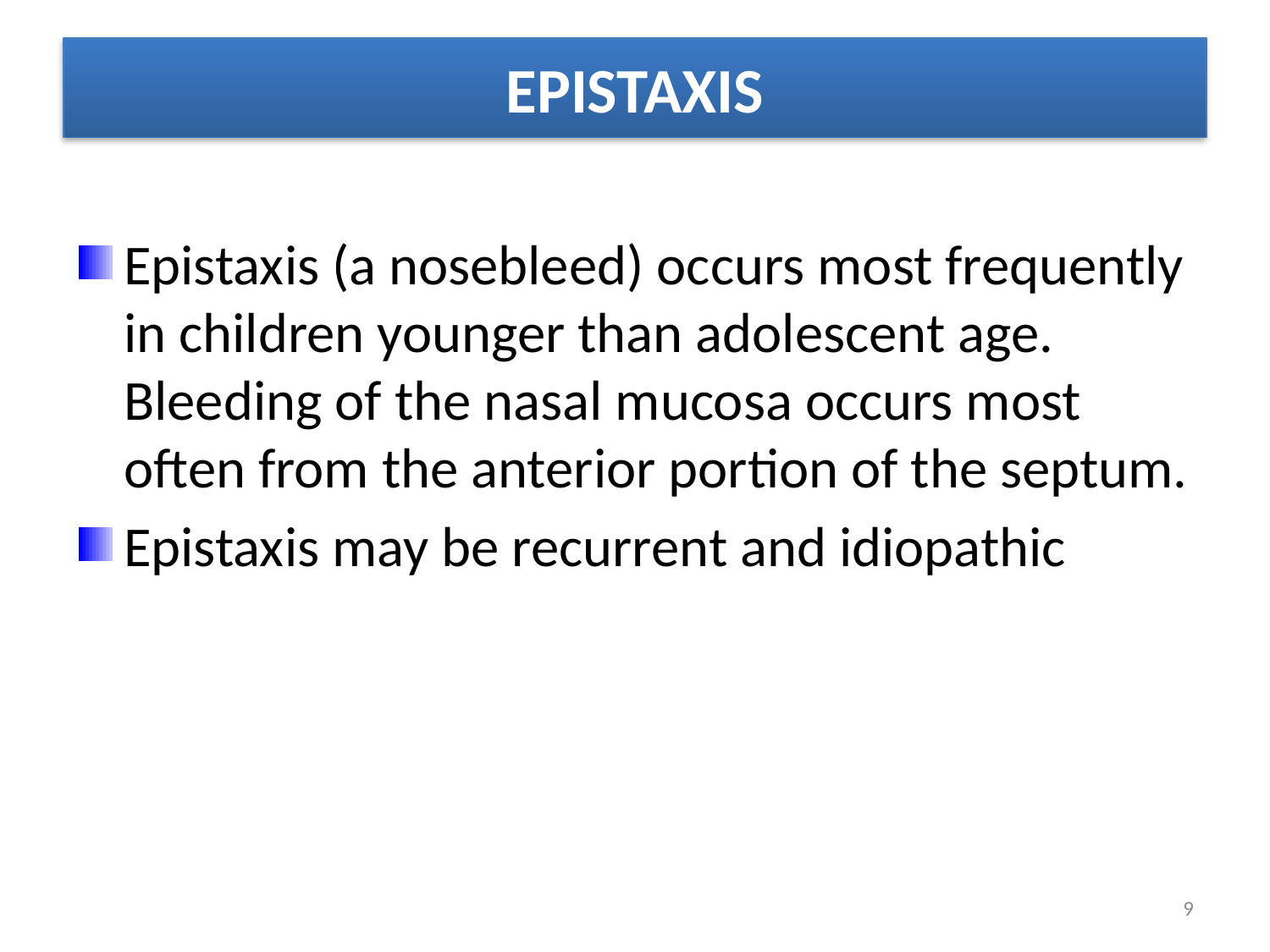

# EPISTAXIS
Epistaxis (a nosebleed) occurs most frequently in children younger than adolescent age. Bleeding of the nasal mucosa occurs most often from the anterior portion of the septum.
Epistaxis may be recurrent and idiopathic
9